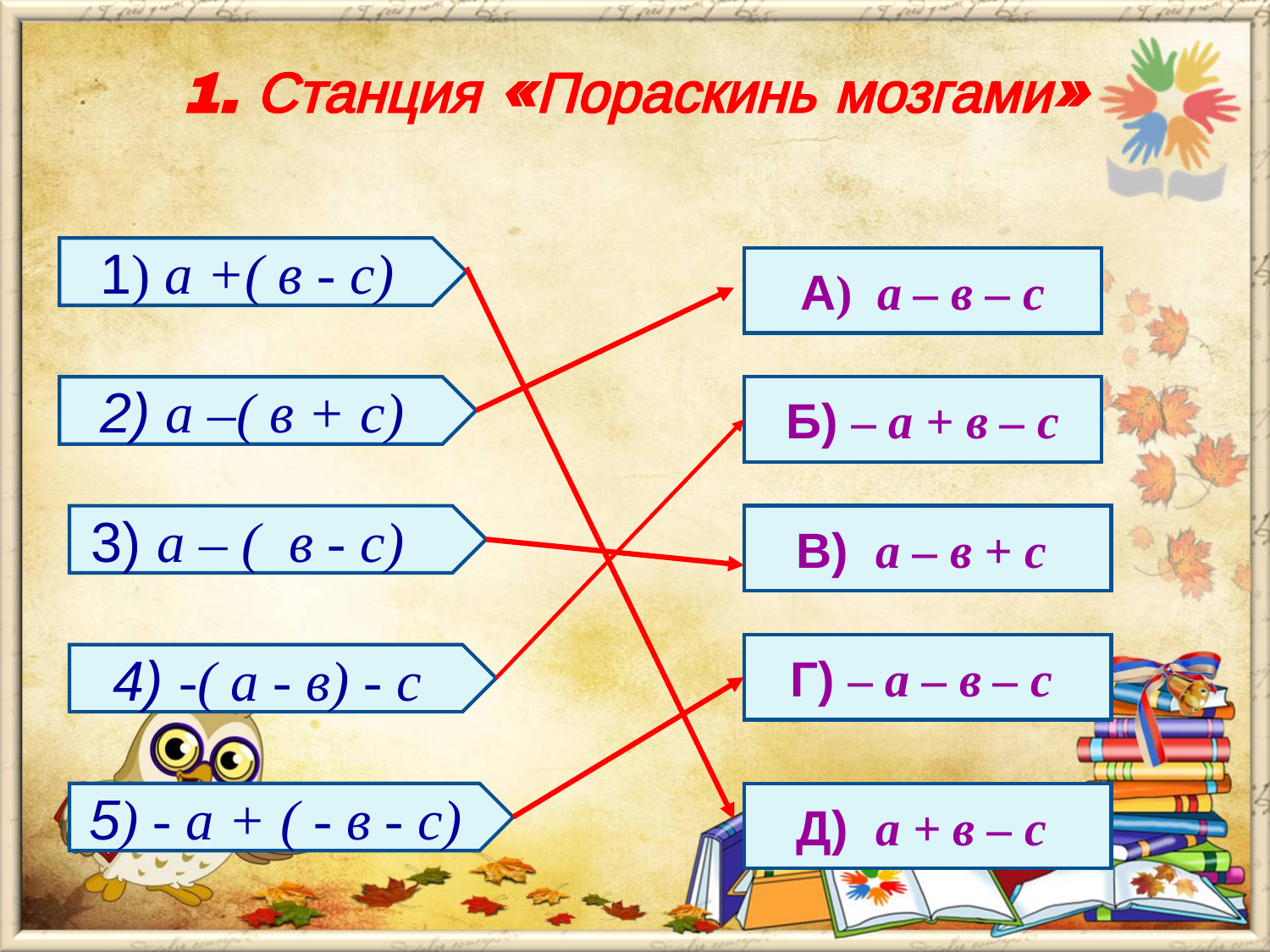

1. Станция «Пораскинь мозгами»
1) а +( в - с)
А)  а – в – с
2) а –( в + с)
Б) – а + в – с
3) а – (  в - с)
В)  а – в + с
Г) – а – в – с
4) -( а - в) - с
5) - а + ( - в - с)
Д)  а + в – с